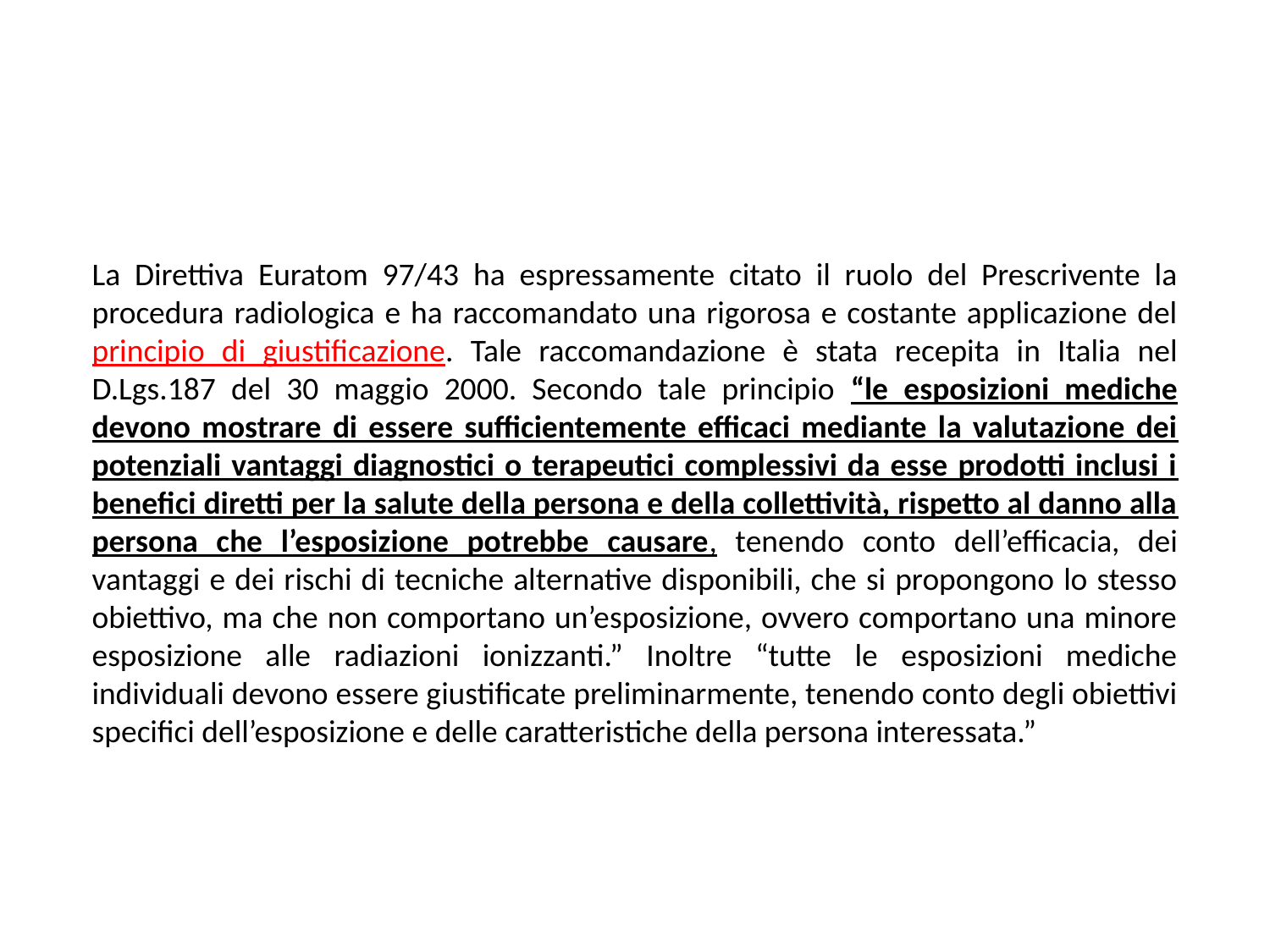

La Direttiva Euratom 97/43 ha espressamente citato il ruolo del Prescrivente la procedura radiologica e ha raccomandato una rigorosa e costante applicazione del principio di giustificazione. Tale raccomandazione è stata recepita in Italia nel D.Lgs.187 del 30 maggio 2000. Secondo tale principio “le esposizioni mediche devono mostrare di essere sufficientemente efficaci mediante la valutazione dei potenziali vantaggi diagnostici o terapeutici complessivi da esse prodotti inclusi i benefici diretti per la salute della persona e della collettività, rispetto al danno alla persona che l’esposizione potrebbe causare, tenendo conto dell’efficacia, dei vantaggi e dei rischi di tecniche alternative disponibili, che si propongono lo stesso obiettivo, ma che non comportano un’esposizione, ovvero comportano una minore esposizione alle radiazioni ionizzanti.” Inoltre “tutte le esposizioni mediche individuali devono essere giustificate preliminarmente, tenendo conto degli obiettivi specifici dell’esposizione e delle caratteristiche della persona interessata.”